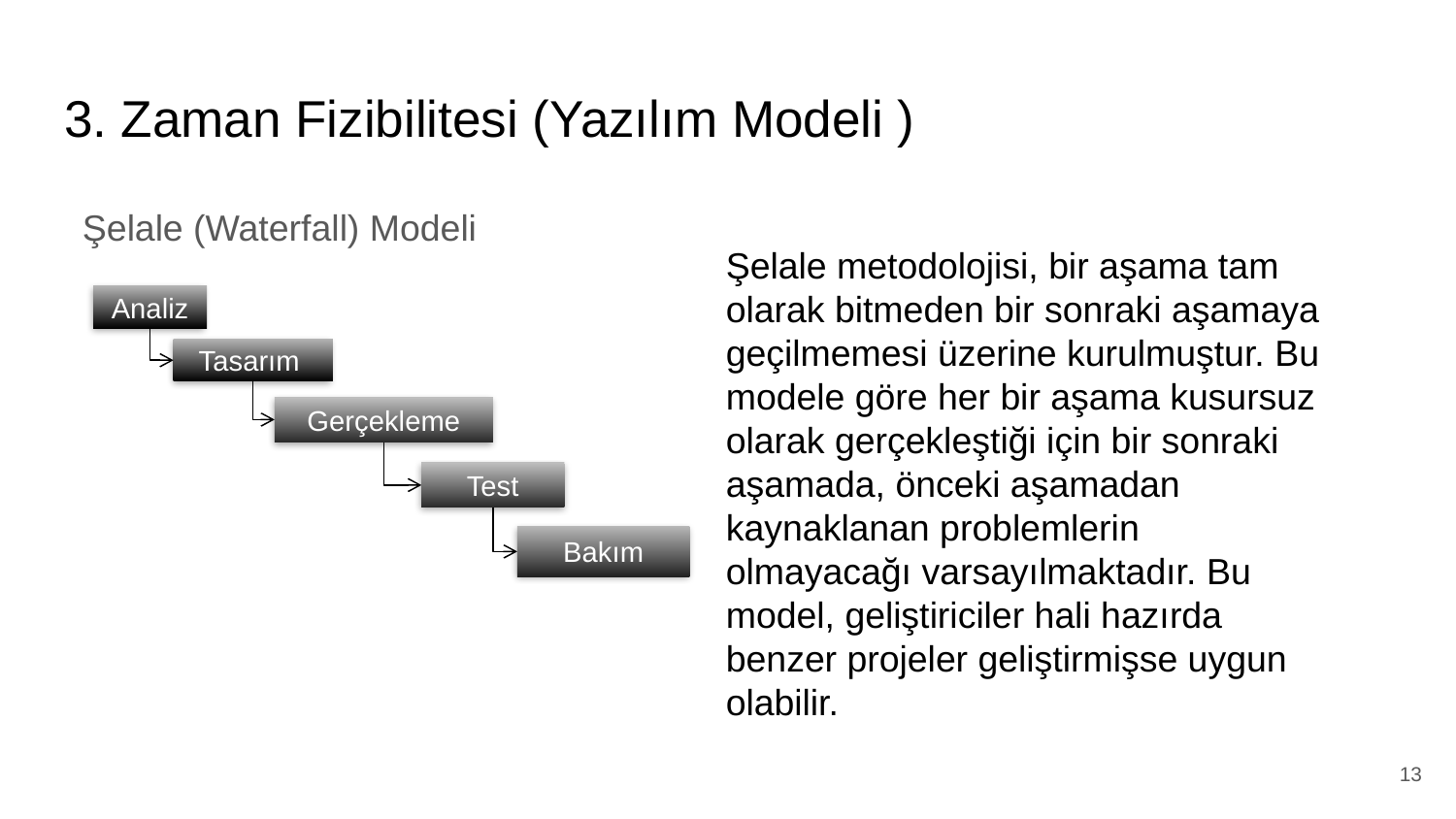

# 3. Zaman Fizibilitesi (Yazılım Modeli )
Şelale (Waterfall) Modeli

Şelale metodolojisi, bir aşama tam olarak bitmeden bir sonraki aşamaya geçilmemesi üzerine kurulmuştur. Bu modele göre her bir aşama kusursuz olarak gerçekleştiği için bir sonraki aşamada, önceki aşamadan kaynaklanan problemlerin olmayacağı varsayılmaktadır. Bu model, geliştiriciler hali hazırda benzer projeler geliştirmişse uygun olabilir.
Analiz
Tasarım
Gerçekleme
Test
Bakım
13